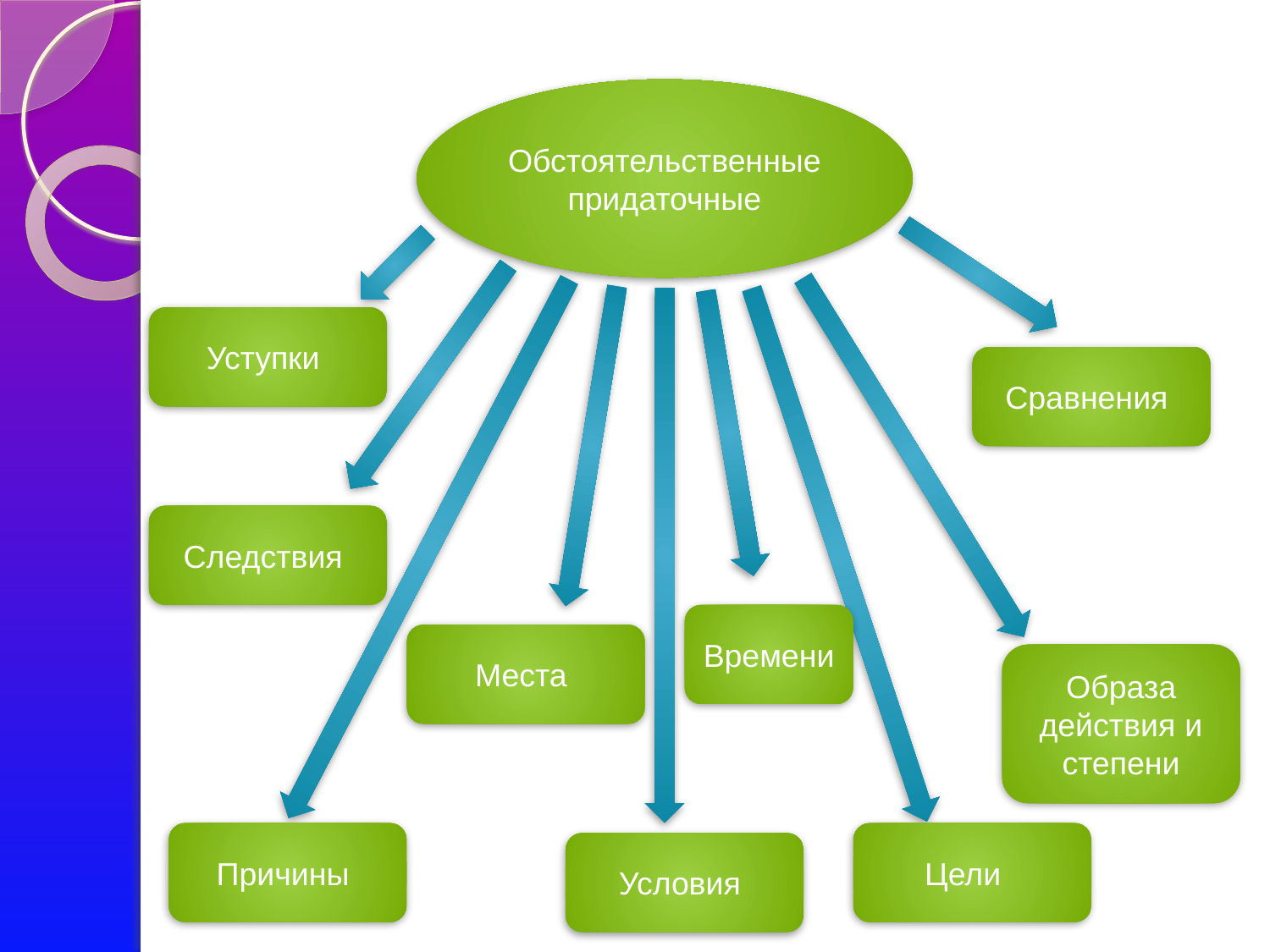

Обстоятельственные придаточные

Уступки
Сравнения
Следствия
Времени
Места
Образа действия и степени
Причины
Цели
Условия